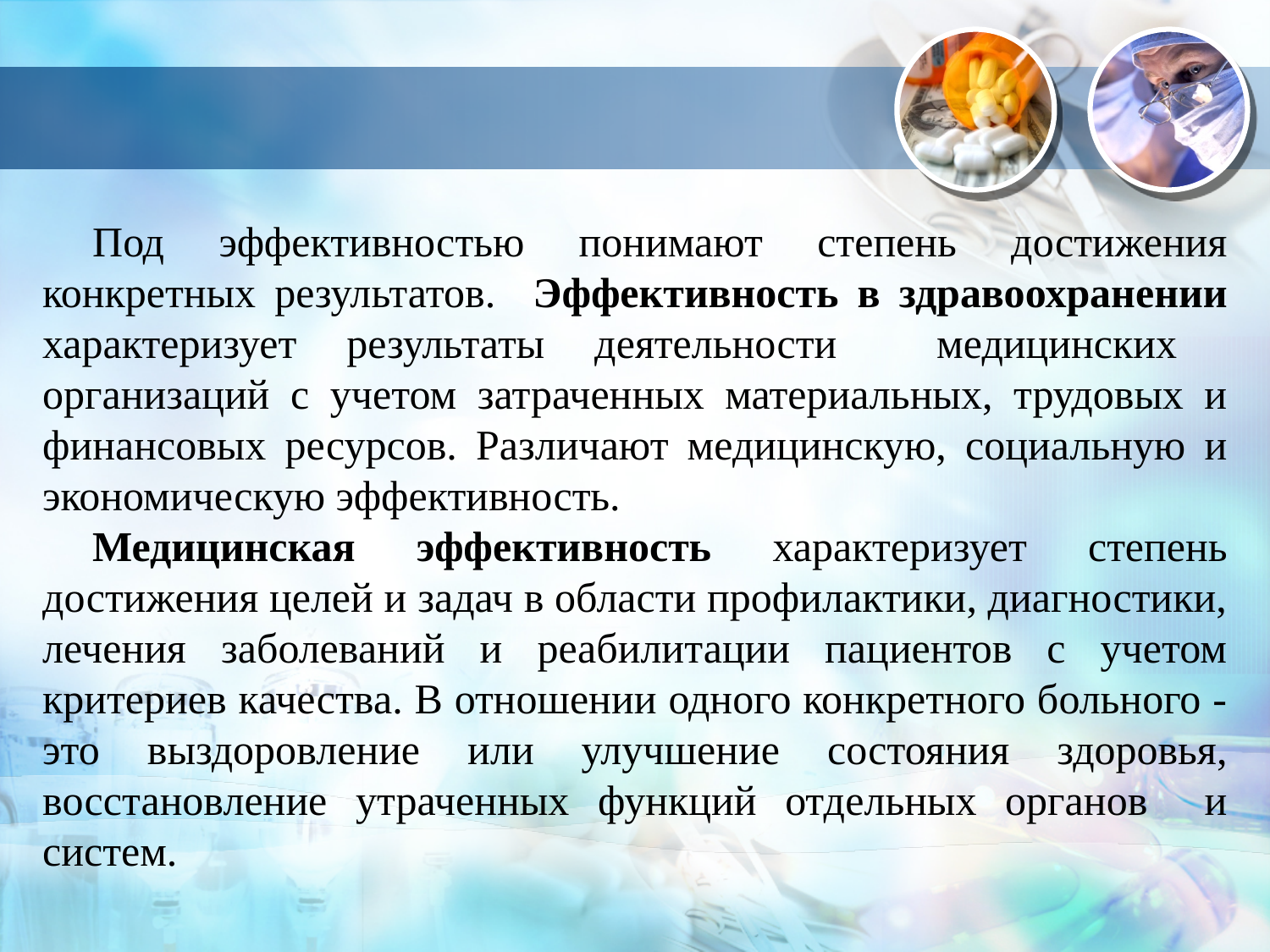

Под эффективностью понимают степень достижения конкретных результатов.  Эффективность в здравоохранении характеризует результаты деятельности  медицинских  организаций с учетом затраченных материальных, трудовых и финансовых ресурсов. Различают медицинскую, социальную и экономическую эффективность.
Медицинская эффективность характеризует степень достижения целей и задач в области профилактики, диагностики, лечения заболеваний и реабилитации пациентов с учетом критериев качества. В отношении одного конкретного больного - это выздоровление или улучшение состояния здоровья, восстановление утраченных функций отдельных органов  и систем.